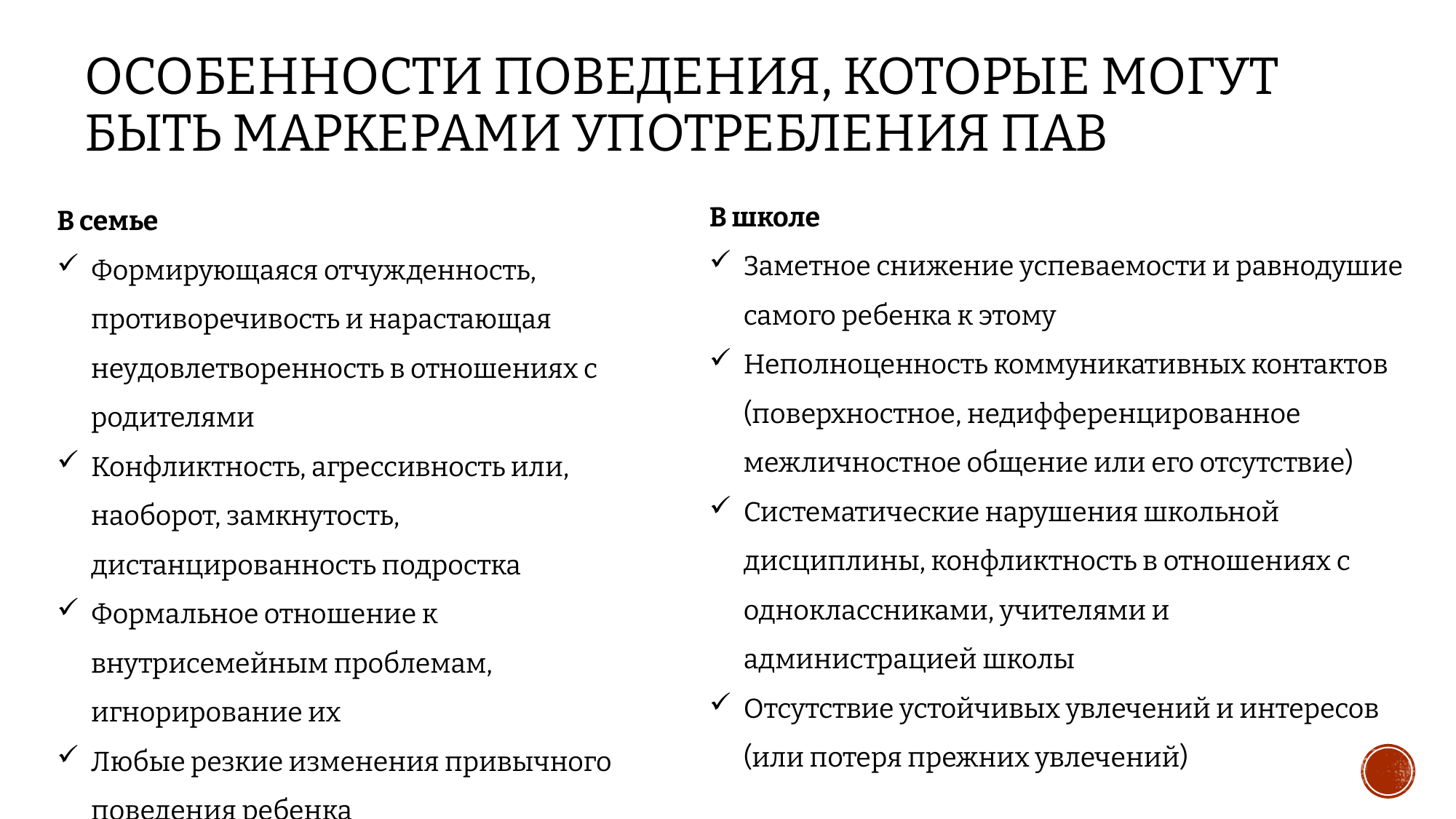

# Особенности поведения, которые могут быть маркерами употребления ПАВ
В семье
Формирующаяся отчужденность, противоречивость и нарастающая неудовлетворенность в отношениях с родителями
Конфликтность, агрессивность или, наоборот, замкнутость, дистанцированность подростка
Формальное отношение к внутрисемейным проблемам, игнорирование их
Любые резкие изменения привычного поведения ребенка
В школе
Заметное снижение успеваемости и равнодушие самого ребенка к этому
Неполноценность коммуникативных контактов (поверхностное, недифференцированное межличностное общение или его отсутствие)
Систематические нарушения школьной дисциплины, конфликтность в отношениях с одноклассниками, учителями и администрацией школы
Отсутствие устойчивых увлечений и интересов (или потеря прежних увлечений)